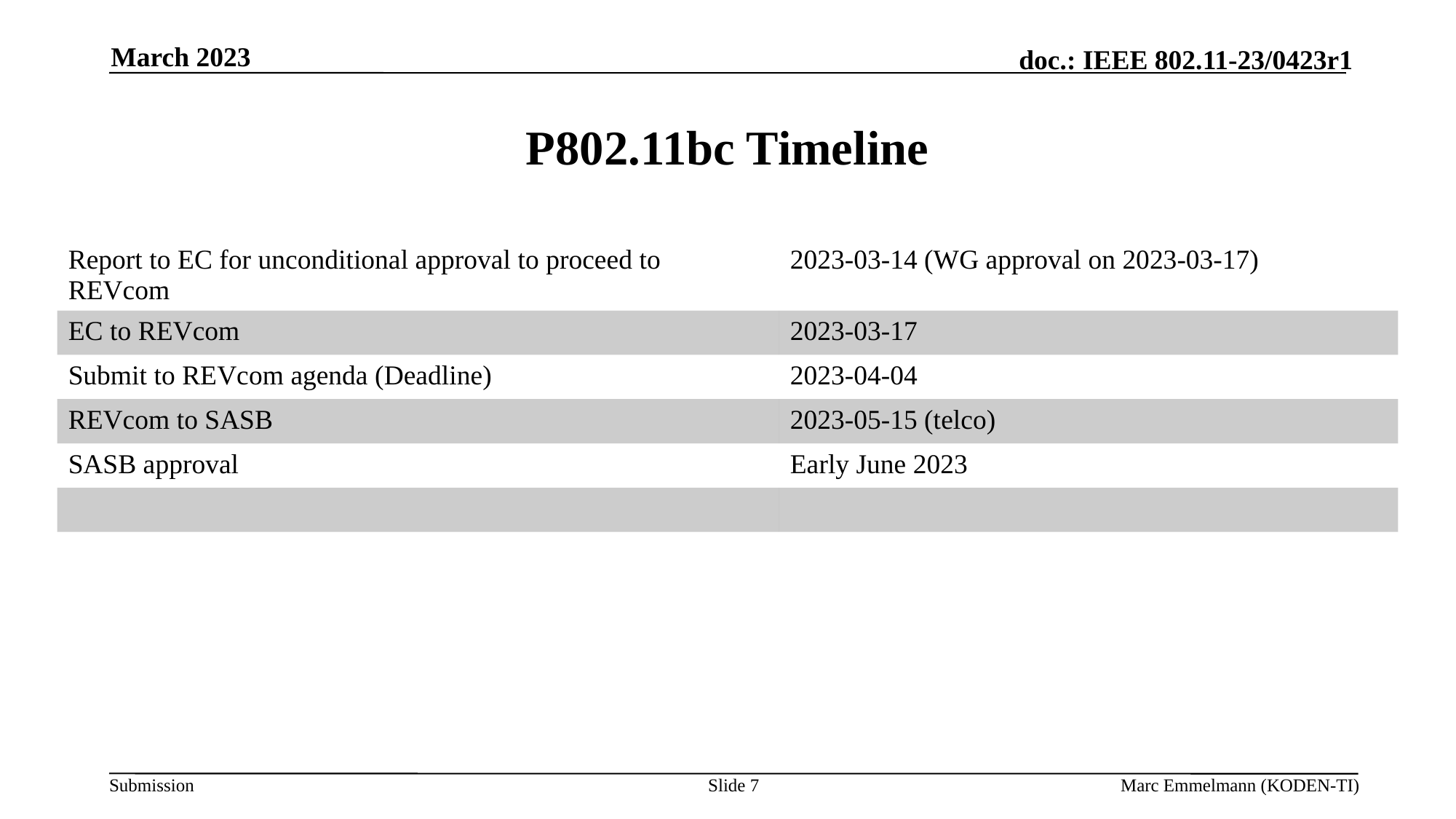

March 2023
# P802.11bc Timeline
| Report to EC for unconditional approval to proceed to REVcom | 2023-03-14 (WG approval on 2023-03-17) |
| --- | --- |
| EC to REVcom | 2023-03-17 |
| Submit to REVcom agenda (Deadline) | 2023-04-04 |
| REVcom to SASB | 2023-05-15 (telco) |
| SASB approval | Early June 2023 |
|  |  |
Slide 7
Marc Emmelmann (KODEN-TI)